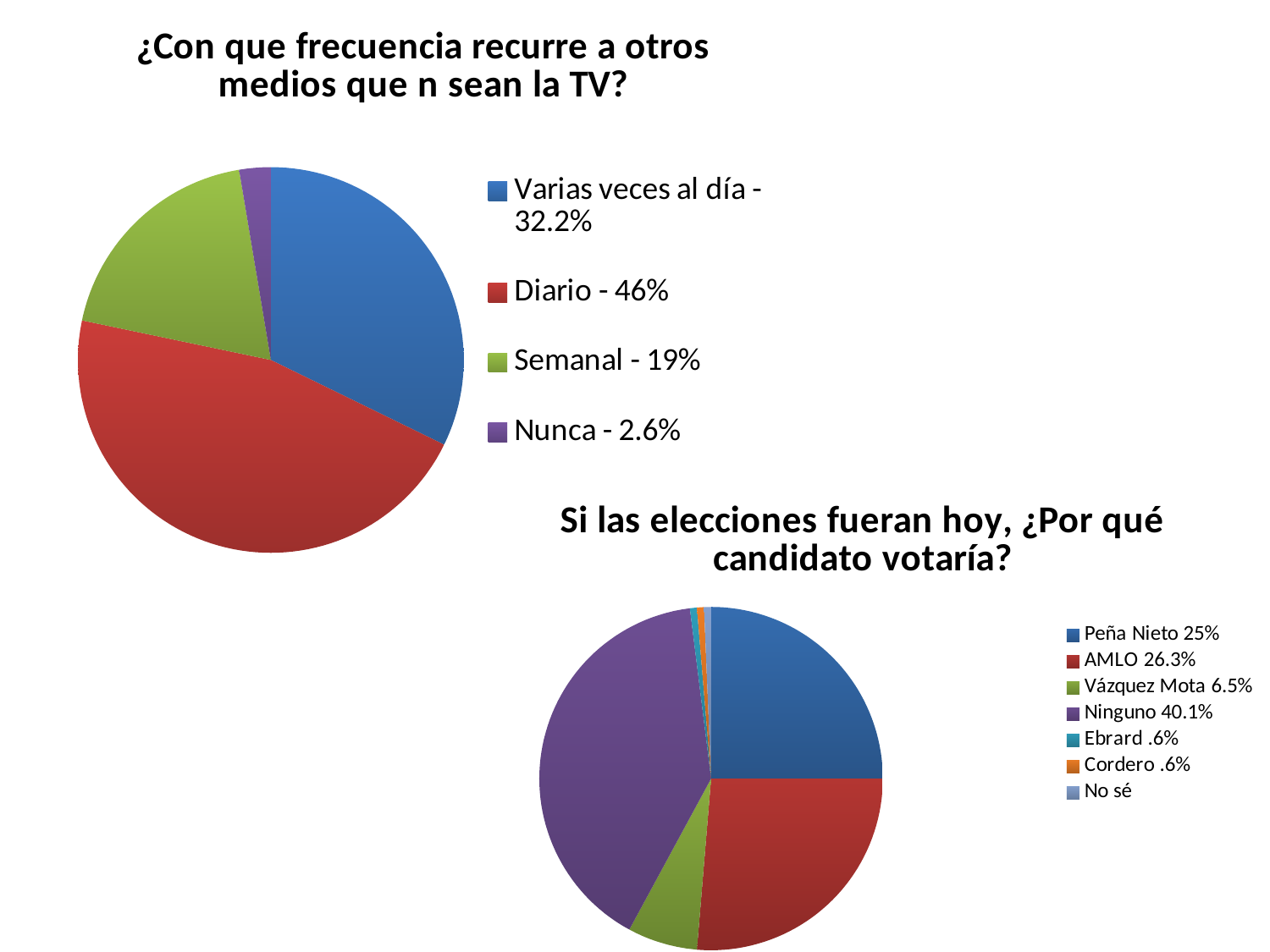

### Chart: ¿Con que frecuencia recurre a otros medios que n sean la TV?

| Category | Ventas |
|---|---|
| Varias veces al día - 32.2% | 49.0 |
| Diario - 46% | 70.0 |
| Semanal - 19% | 29.0 |
| Nunca - 2.6% | 4.0 |

### Chart: Si las elecciones fueran hoy, ¿Por qué candidato votaría?

| Category | Ventas |
|---|---|
| Peña Nieto 25% | 38.0 |
| AMLO 26.3% | 40.0 |
| Vázquez Mota 6.5% | 10.0 |
| Ninguno 40.1% | 61.0 |
| Ebrard .6% | 1.0 |
| Cordero .6% | 1.0 |
| No sé | 1.0 |